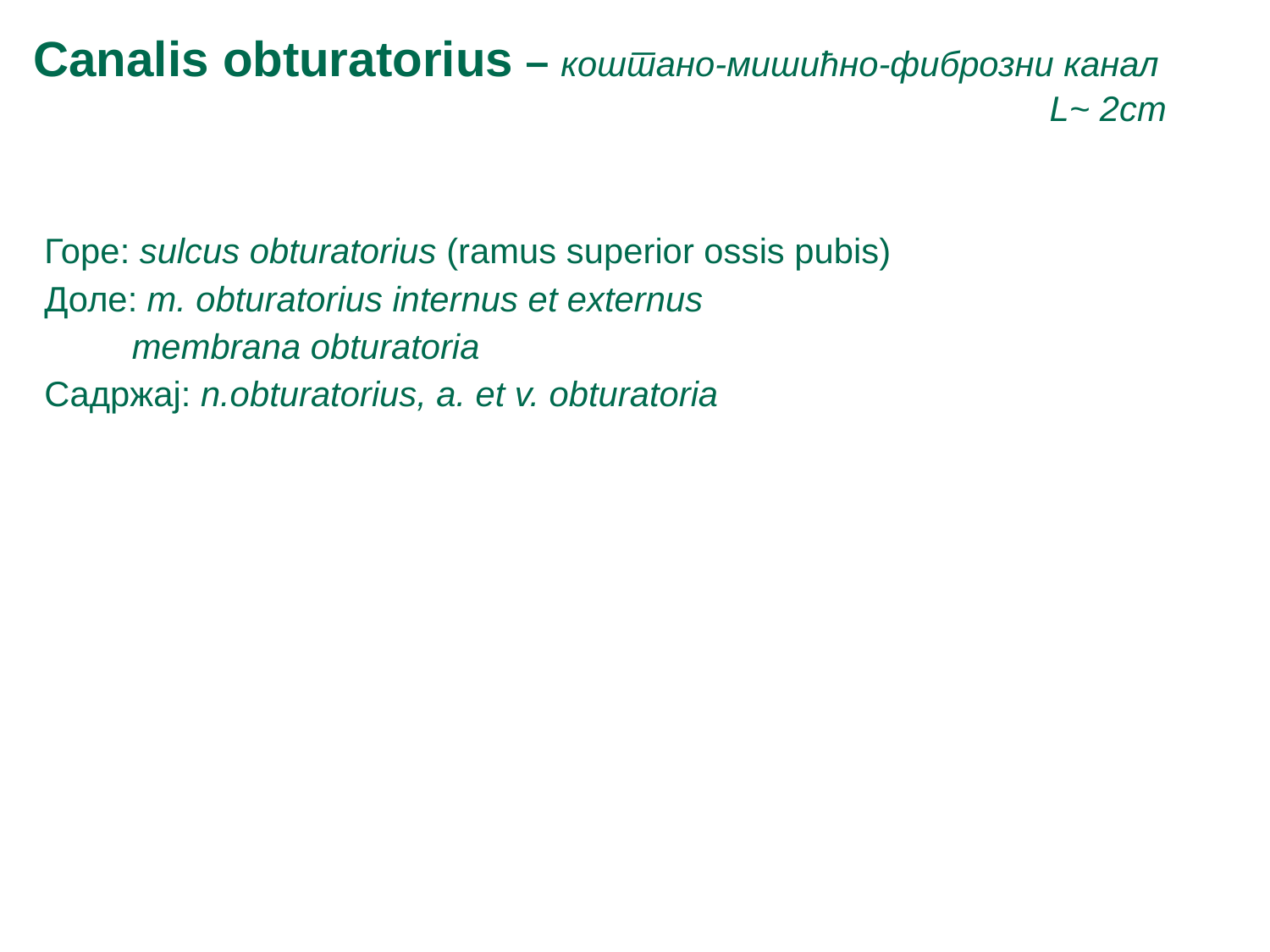

Canalis obturatorius – коштано-мишићно-фиброзни канал      								L~ 2cm
Горе: sulcus obturatorius (ramus superior ossis pubis)
Доле: m. obturatorius internus et externus
         membrana obturatoria
Садржај: n.obturatorius, a. et v. obturatoria